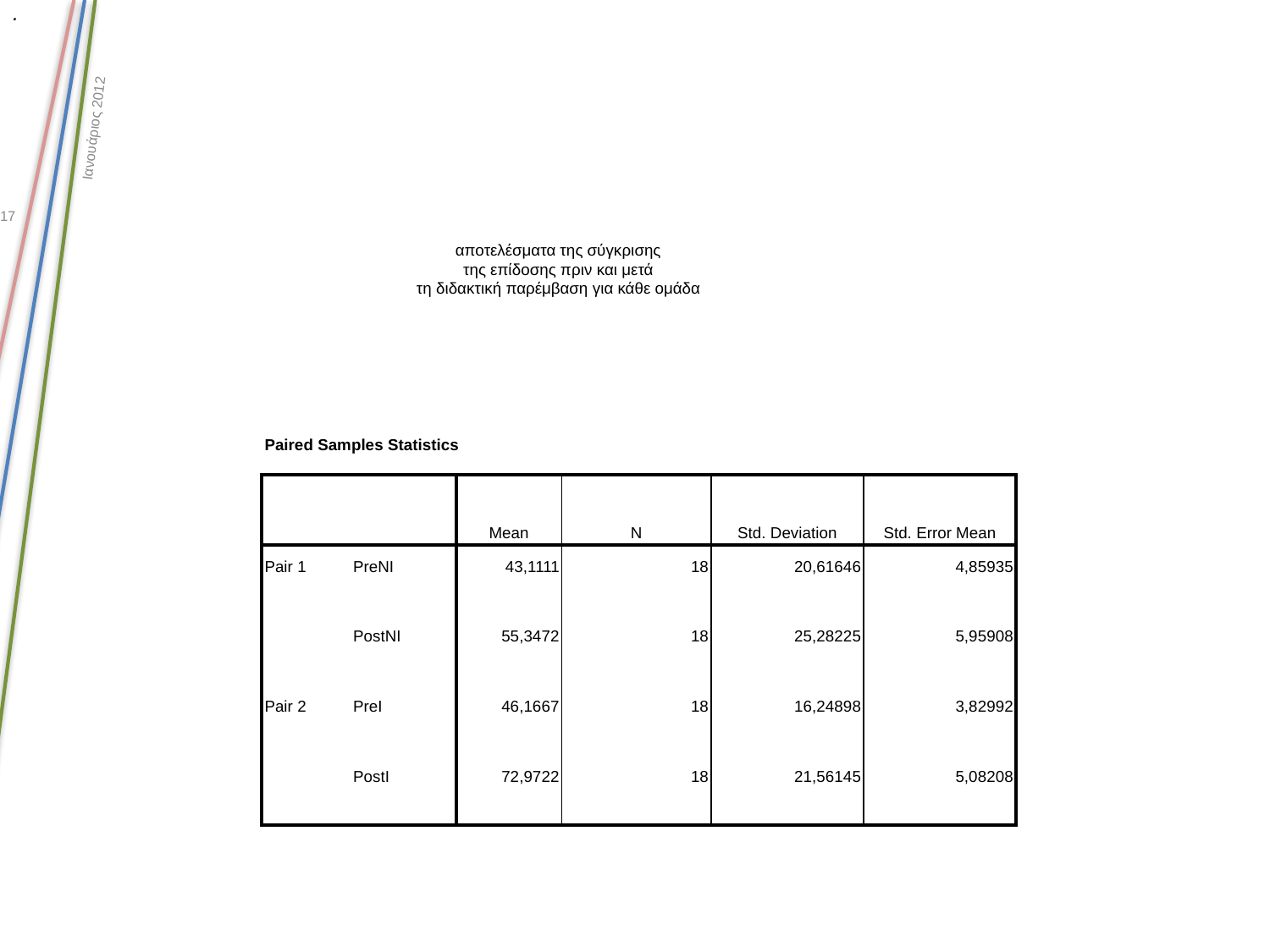

.

Ιανουάριος 2012
αποτελέσματα της σύγκρισης
της επίδοσης πριν και μετά
τη διδακτική παρέμβαση για κάθε ομάδα
17
| Paired Samples Statistics |  |  |  |  |  |
| --- | --- | --- | --- | --- | --- |
|  |  | Mean | N | Std. Deviation | Std. Error Mean |
| Pair 1 | PreNI | 43,1111 | 18 | 20,61646 | 4,85935 |
|  | PostNI | 55,3472 | 18 | 25,28225 | 5,95908 |
| Pair 2 | PreI | 46,1667 | 18 | 16,24898 | 3,82992 |
|  | PostI | 72,9722 | 18 | 21,56145 | 5,08208 |